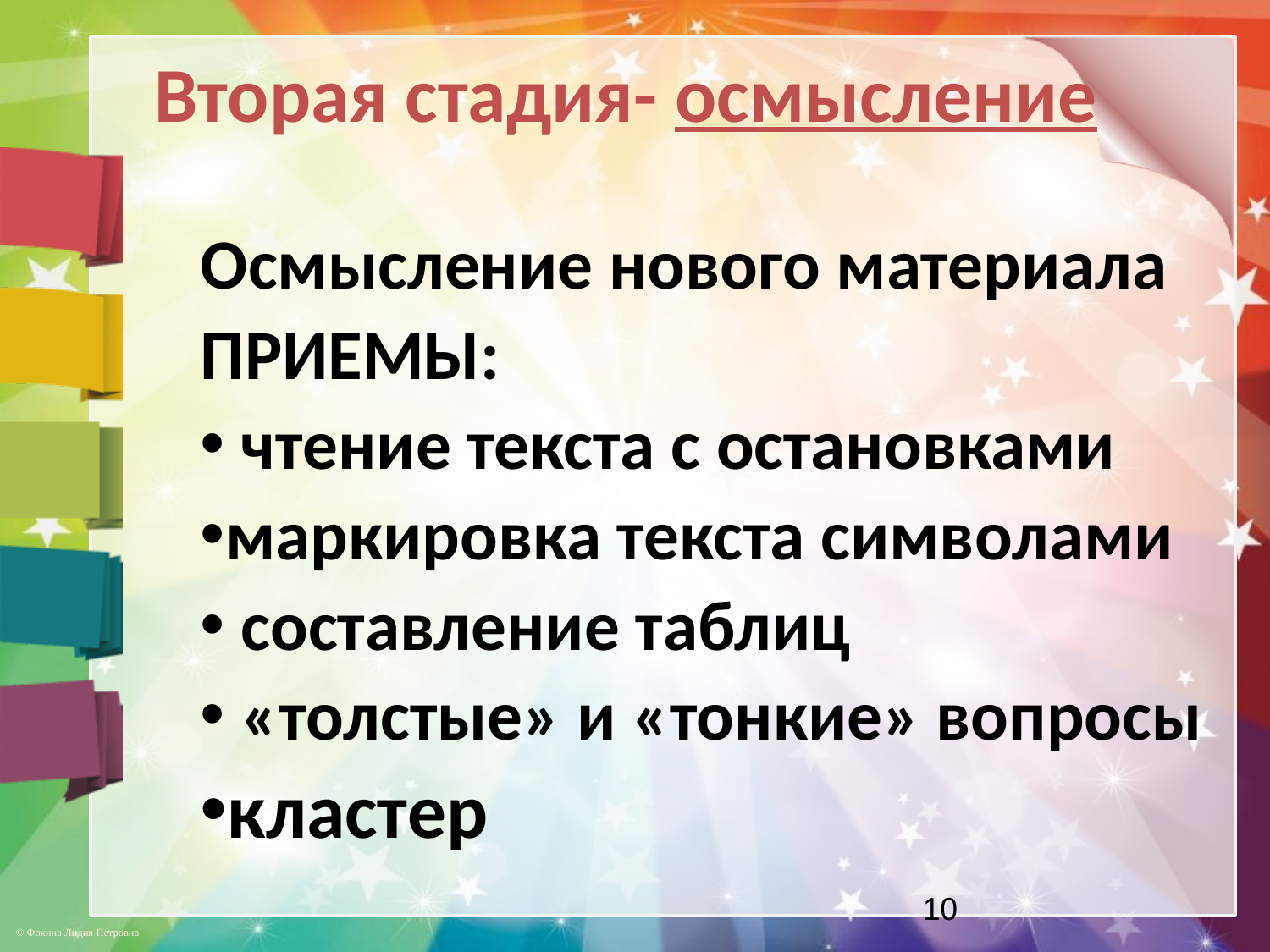

# Вторая стадия- осмысление
Осмысление нового материала
ПРИЕМЫ:
 чтение текста с остановками
маркировка текста символами
 составление таблиц
 «толстые» и «тонкие» вопросы
кластер
10